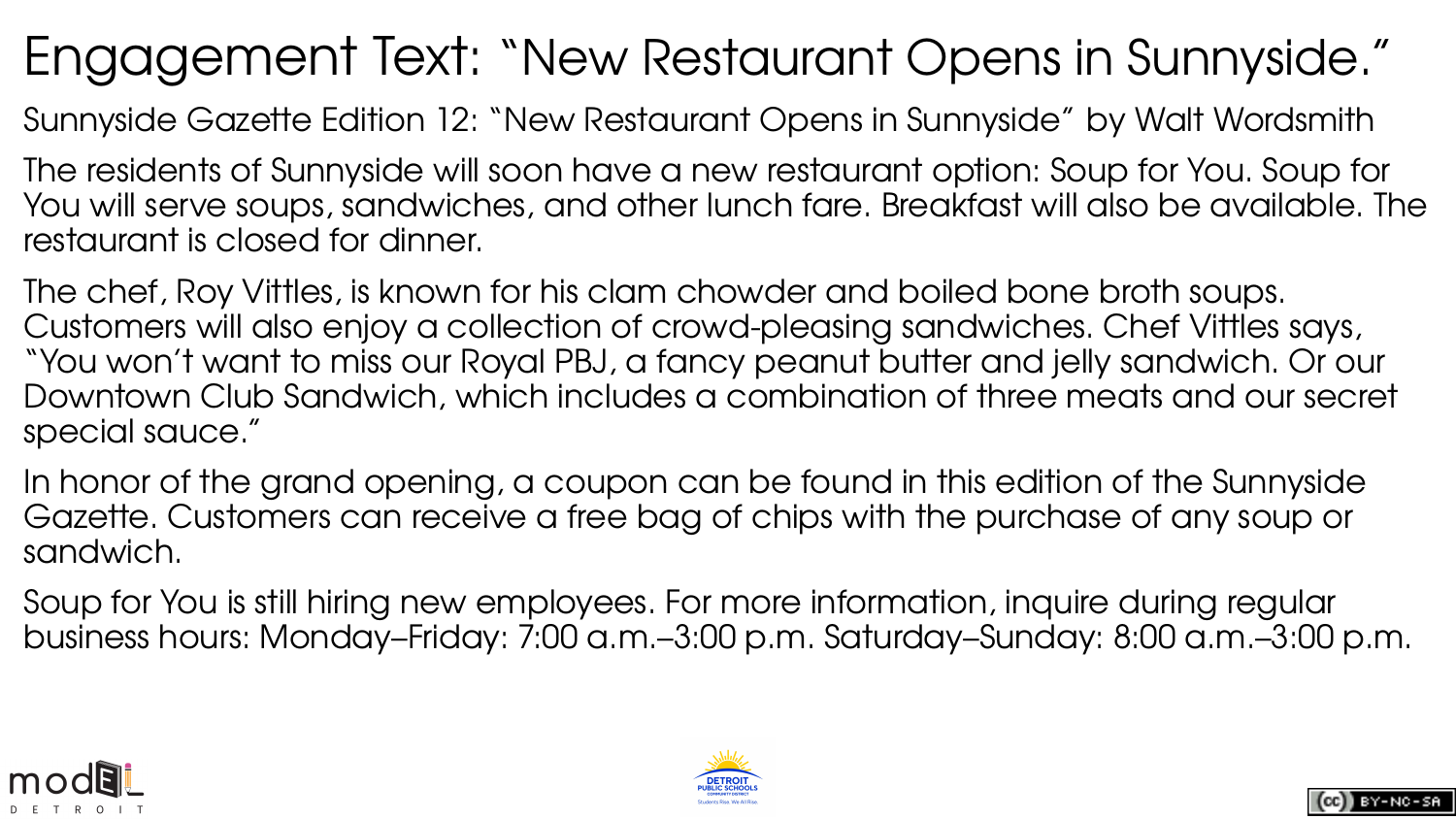

# Engagement Text: “New Restaurant Opens in Sunnyside.”
Sunnyside Gazette Edition 12: “New Restaurant Opens in Sunnyside” by Walt Wordsmith
The residents of Sunnyside will soon have a new restaurant option: Soup for You. Soup for You will serve soups, sandwiches, and other lunch fare. Breakfast will also be available. The restaurant is closed for dinner.
The chef, Roy Vittles, is known for his clam chowder and boiled bone broth soups. Customers will also enjoy a collection of crowd-pleasing sandwiches. Chef Vittles says, “You won’t want to miss our Royal PBJ, a fancy peanut butter and jelly sandwich. Or our Downtown Club Sandwich, which includes a combination of three meats and our secret special sauce.”
In honor of the grand opening, a coupon can be found in this edition of the Sunnyside Gazette. Customers can receive a free bag of chips with the purchase of any soup or sandwich.
Soup for You is still hiring new employees. For more information, inquire during regular business hours: Monday–Friday: 7:00 a.m.–3:00 p.m. Saturday–Sunday: 8:00 a.m.–3:00 p.m.